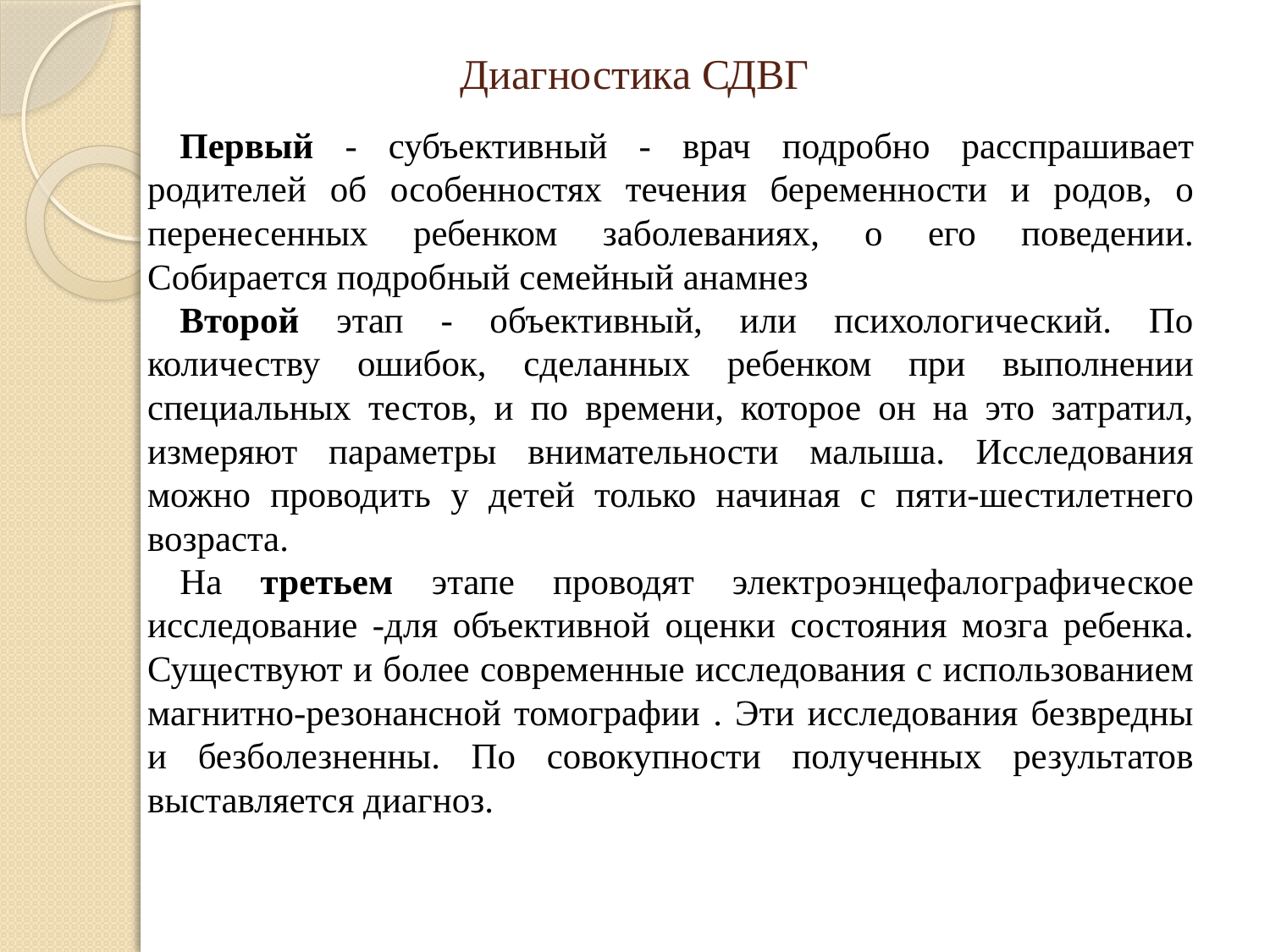

# Диагностика СДВГ
Первый - субъективный - врач подробно расспрашивает родителей об особенностях течения беременности и родов, о перенесенных ребенком заболеваниях, о его поведении. Собирается подробный семейный анамнез
Второй этап - объективный, или психологический. По количеству ошибок, сделанных ребенком при выполнении специальных тестов, и по времени, которое он на это затратил, измеряют параметры внимательности малыша. Исследования можно проводить у детей только начиная с пяти-шестилетнего возраста.
На третьем этапе проводят электроэнцефалографическое исследование -для объективной оценки состояния мозга ребенка. Существуют и более современные исследования с использованием магнитно-резонансной томографии . Эти исследования безвредны и безболезненны. По совокупности полученных результатов выставляется диагноз.